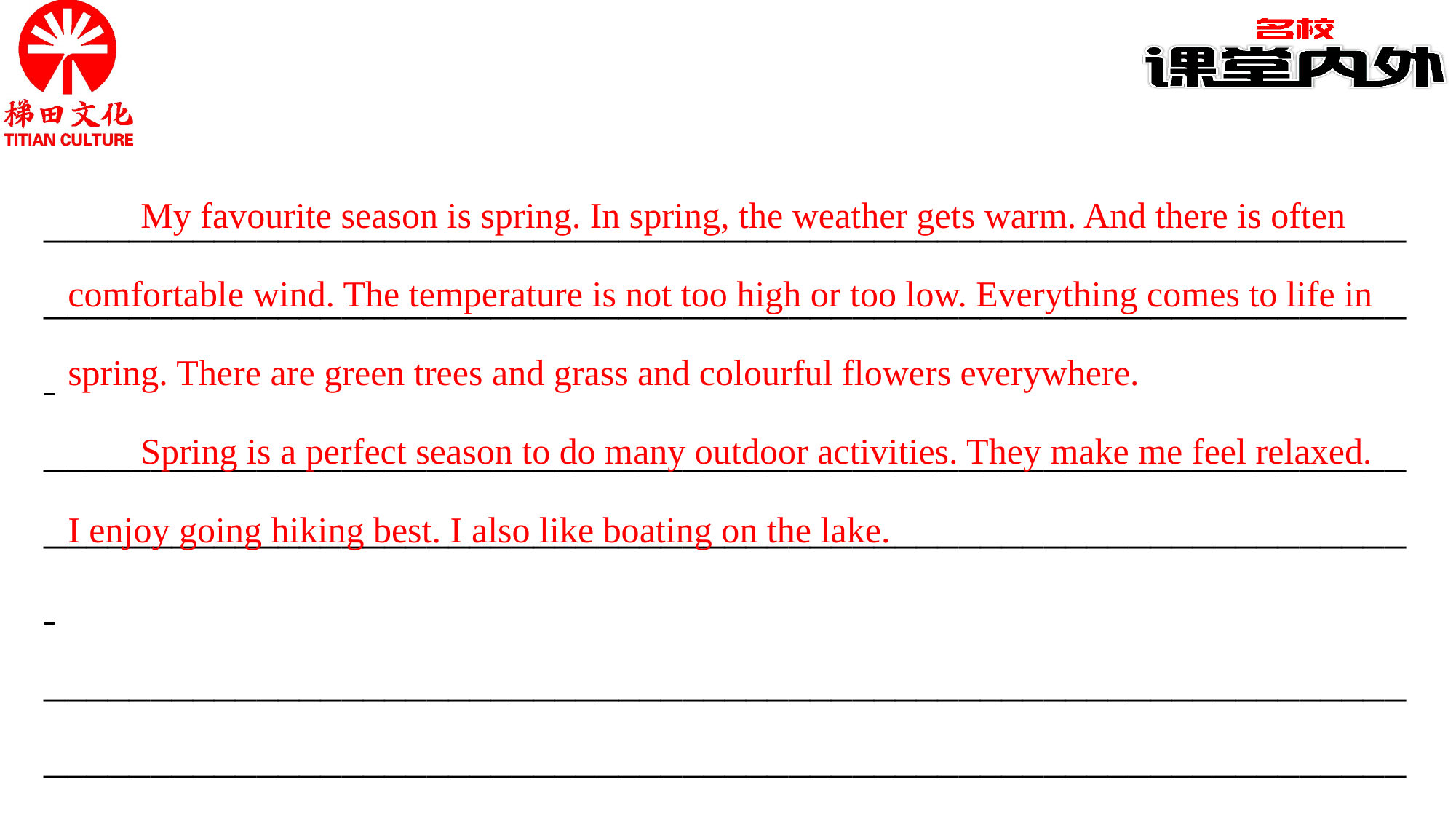

My favourite season is spring. In spring, the weather gets warm. And there is often comfortable wind. The temperature is not too high or too low. Everything comes to life in spring. There are green trees and grass and colourful flowers everywhere.
Spring is a perfect season to do many outdoor activities. They make me feel relaxed. I enjoy going hiking best. I also like boating on the lake.
________________________________________________________________ ________________________________________________________________
________________________________________________________________ ________________________________________________________________
________________________________________________________________ ________________________________________________________________